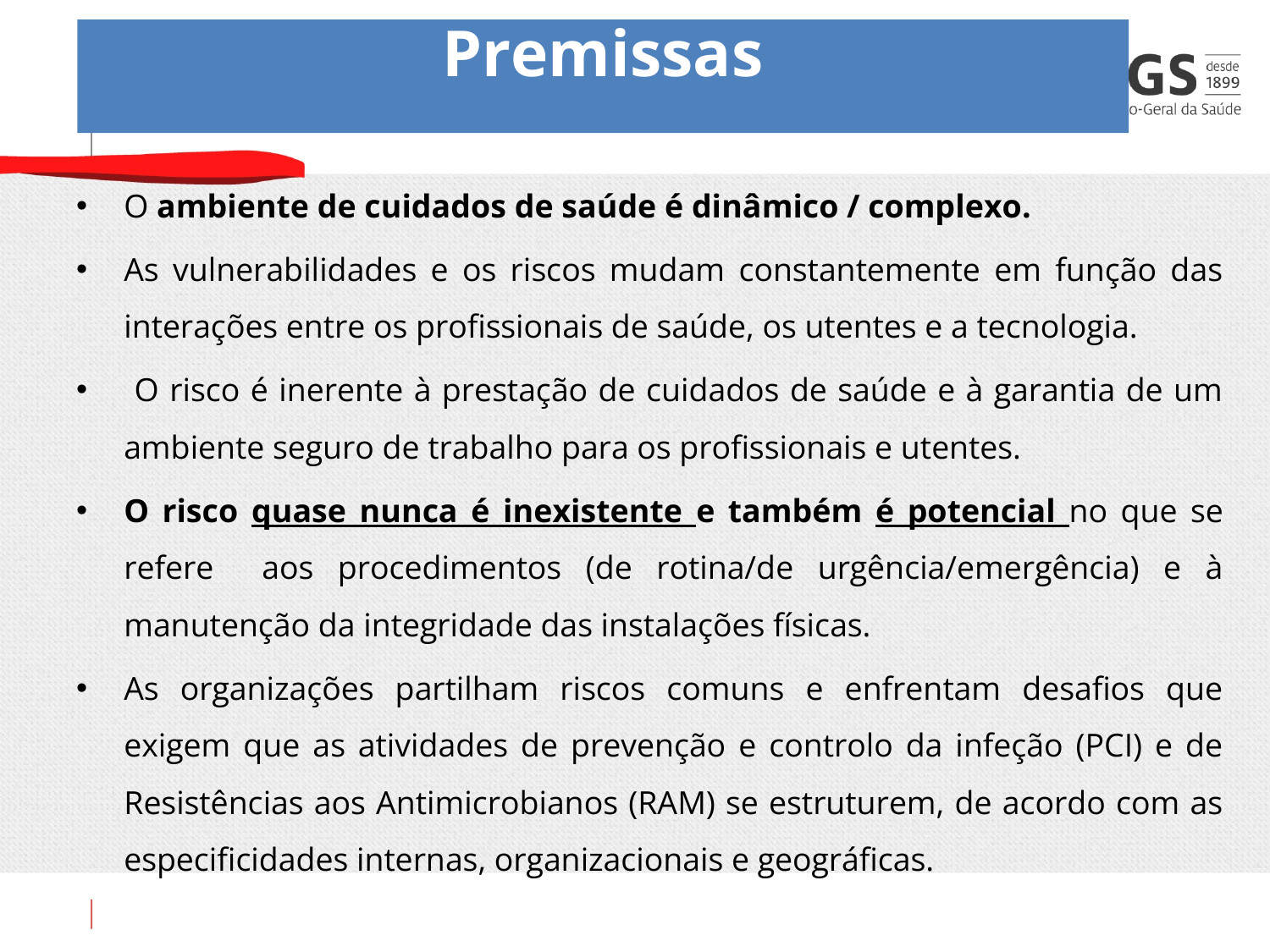

# Premissas
O ambiente de cuidados de saúde é dinâmico / complexo.
As vulnerabilidades e os riscos mudam constantemente em função das interações entre os profissionais de saúde, os utentes e a tecnologia.
 O risco é inerente à prestação de cuidados de saúde e à garantia de um ambiente seguro de trabalho para os profissionais e utentes.
O risco quase nunca é inexistente e também é potencial no que se refere  aos procedimentos (de rotina/de urgência/emergência) e à manutenção da integridade das instalações físicas.
As organizações partilham riscos comuns e enfrentam desafios que exigem que as atividades de prevenção e controlo da infeção (PCI) e de Resistências aos Antimicrobianos (RAM) se estruturem, de acordo com as especificidades internas, organizacionais e geográficas.